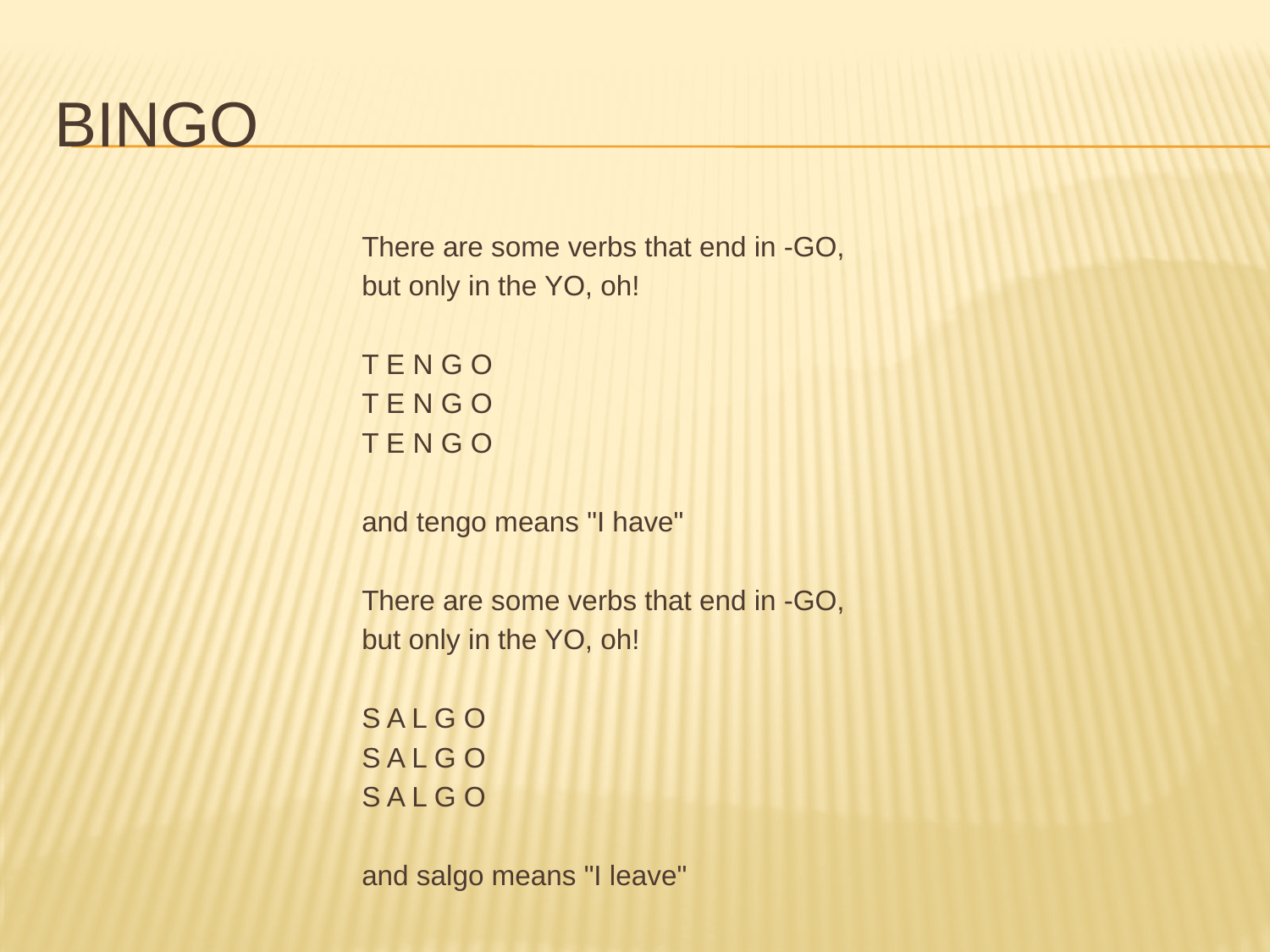

# Bingo
There are some verbs that end in -GO,
but only in the YO, oh!

T E N G O
T E N G O
T E N G O

and tengo means "I have"

There are some verbs that end in -GO,
but only in the YO, oh!

S A L G O
S A L G O
S A L G O

and salgo means "I leave"